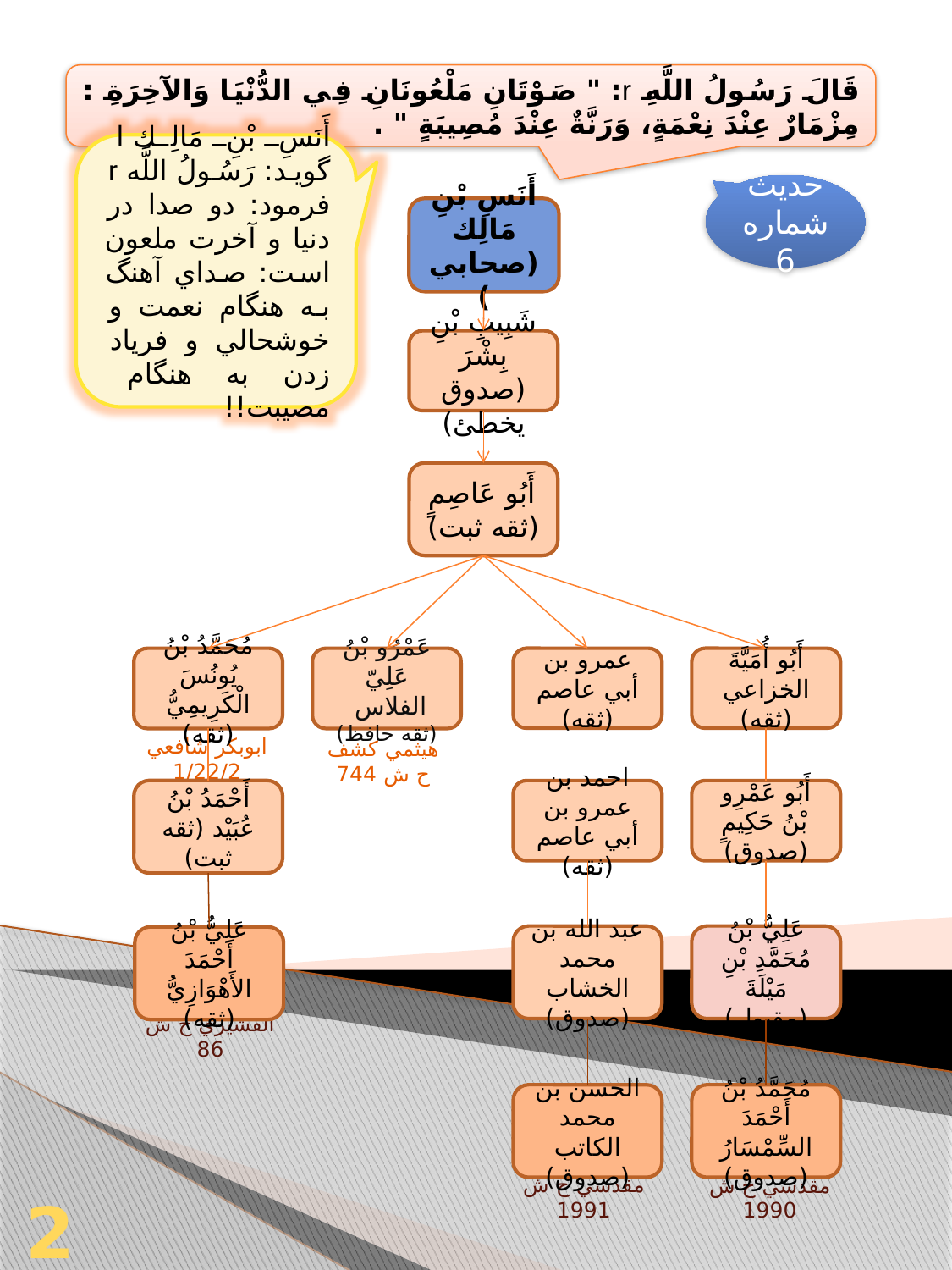

قَالَ رَسُولُ اللَّهِ r: " صَوْتَانِ مَلْعُونَانِ فِي الدُّنْيَا وَالآخِرَةِ : مِزْمَارٌ عِنْدَ نِعْمَةٍ، وَرَنَّةٌ عِنْدَ مُصِيبَةٍ " .
أَنَسِ بْنِ مَالِك ا گويد: رَسُولُ اللَّه r فرمود: دو صدا در دنيا و آخرت ملعون است: صداي آهنگ به هنگام نعمت و خوشحالي و فرياد زدن به هنگام مصيبت!!
حديث شماره 6
أَنَسِ بْنِ مَالِك (صحابي)
شَبِيبِ بْنِ بِشْرَ (صدوق يخطئ)
أَبُو عَاصِمٍ
(ثقه ثبت)
عمرو بن أبي عاصم (ثقه)
أَبُو أُمَيَّةَ الخزاعي (ثقه)
مُحَمَّدُ بْنُ يُونُسَ الْكَرِيمِيُّ (ثقه)
عَمْرُو بْنُ عَلِيّ الفلاس
(ثقه حافظ)
ابوبكر شافعي 1/22/2
هيثمي كشف ح ش 744
أَحْمَدُ بْنُ عُبَيْد (ثقه ثبت)
أَبُو عَمْرِو بْنُ حَكِيمٍ (صدوق)
احمد بن عمرو بن أبي عاصم (ثقه)
عَلِيُّ بْنُ مُحَمَّدِ بْنِ مَيْلَةَ (مقبول)
عبد الله بن محمد الخشاب (صدوق)
عَلِيُّ بْنُ أَحْمَدَ الأَهْوَازِيُّ (ثقه)
القشيري ح ش 86
مُحَمَّدُ بْنُ أَحْمَدَ السِّمْسَارُ (صدوق)
الحسن بن محمد الكاتب (صدوق)
مقدسي ح ش 1990
مقدسي ح ش 1991
29